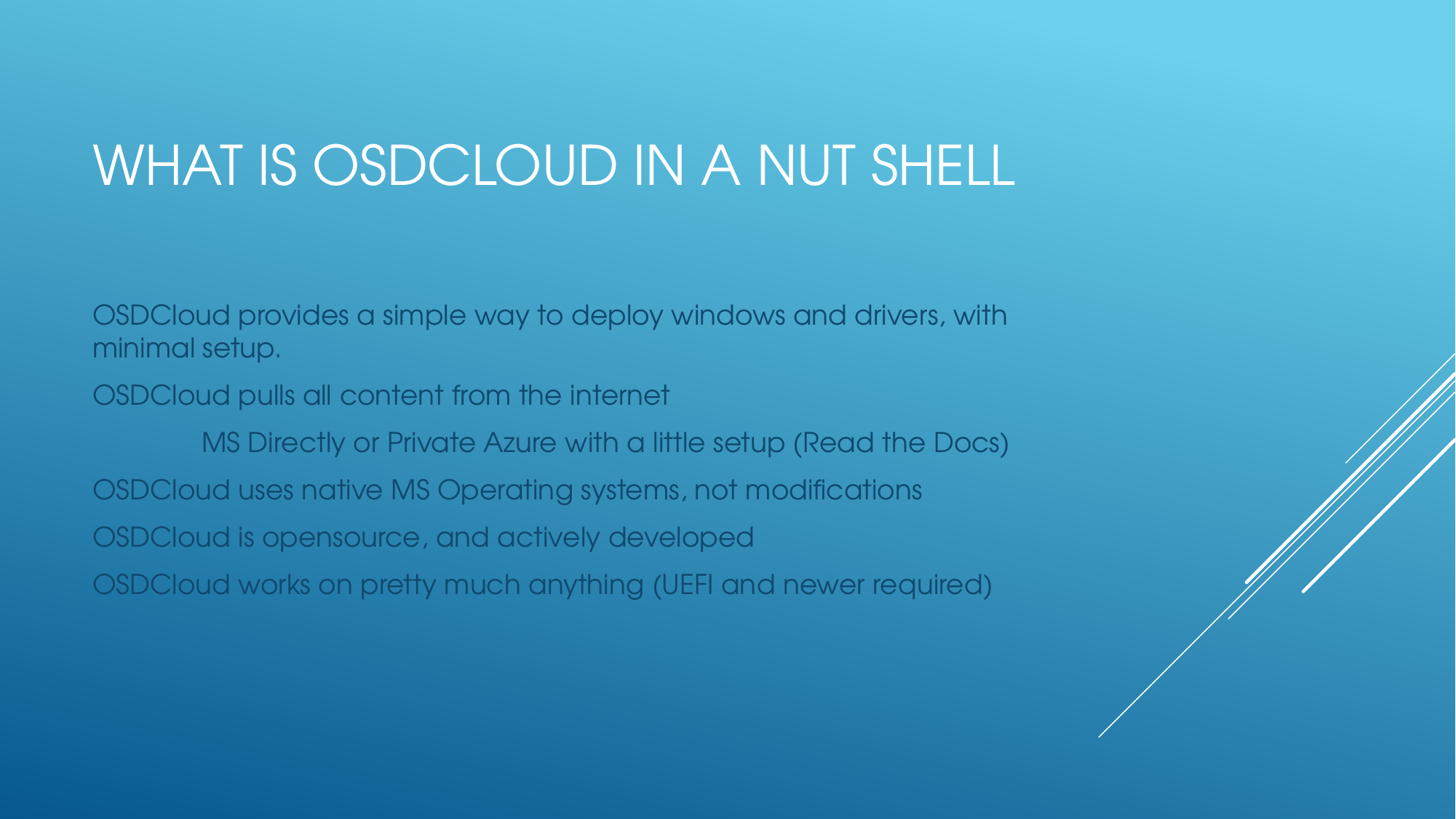

# What is OSDCloud in a NUT Shell
OSDCloud provides a simple way to deploy windows and drivers, with minimal setup.
OSDCloud pulls all content from the internet
	MS Directly or Private Azure with a little setup (Read the Docs)
OSDCloud uses native MS Operating systems, not modifications
OSDCloud is opensource, and actively developed
OSDCloud works on pretty much anything (UEFI and newer required)